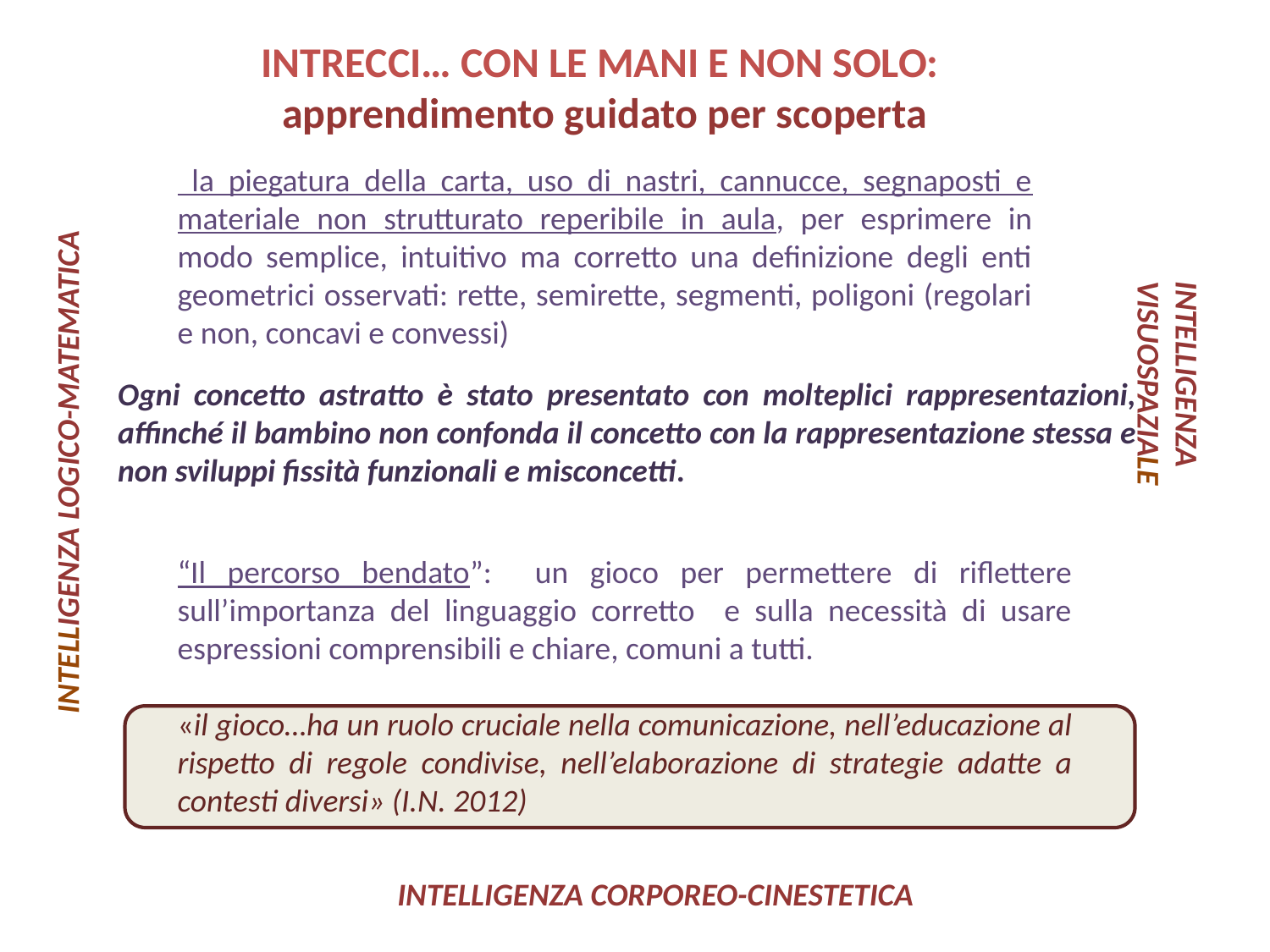

INTRECCI… CON LE MANI E NON SOLO:
apprendimento guidato per scoperta
 la piegatura della carta, uso di nastri, cannucce, segnaposti e materiale non strutturato reperibile in aula, per esprimere in modo semplice, intuitivo ma corretto una definizione degli enti geometrici osservati: rette, semirette, segmenti, poligoni (regolari e non, concavi e convessi)

INTELLIGENZA LOGICO-MATEMATICA
INTELLIGENZA VISUOSPAZIALE
Ogni concetto astratto è stato presentato con molteplici rappresentazioni, affinché il bambino non confonda il concetto con la rappresentazione stessa e non sviluppi fissità funzionali e misconcetti.
“Il percorso bendato”:  un gioco per permettere di riflettere sull’importanza del linguaggio corretto  e sulla necessità di usare espressioni comprensibili e chiare, comuni a tutti.

«il gioco…ha un ruolo cruciale nella comunicazione, nell’educazione al rispetto di regole condivise, nell’elaborazione di strategie adatte a contesti diversi» (I.N. 2012)
INTELLIGENZA CORPOREO-CINESTETICA